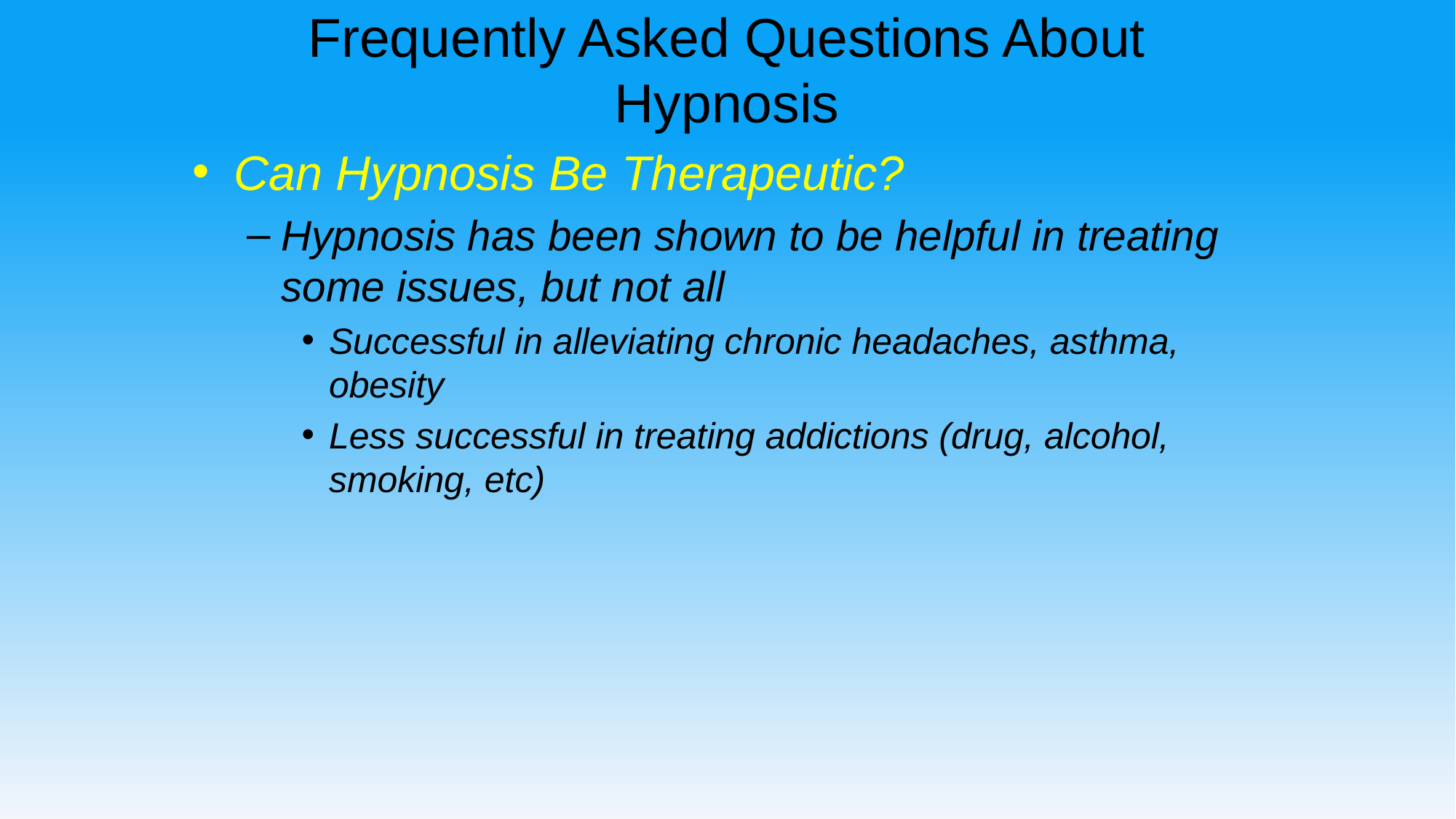

# Frequently Asked Questions About Hypnosis
Can Hypnosis Be Therapeutic?
Hypnosis has been shown to be helpful in treating some issues, but not all
Successful in alleviating chronic headaches, asthma, obesity
Less successful in treating addictions (drug, alcohol, smoking, etc)